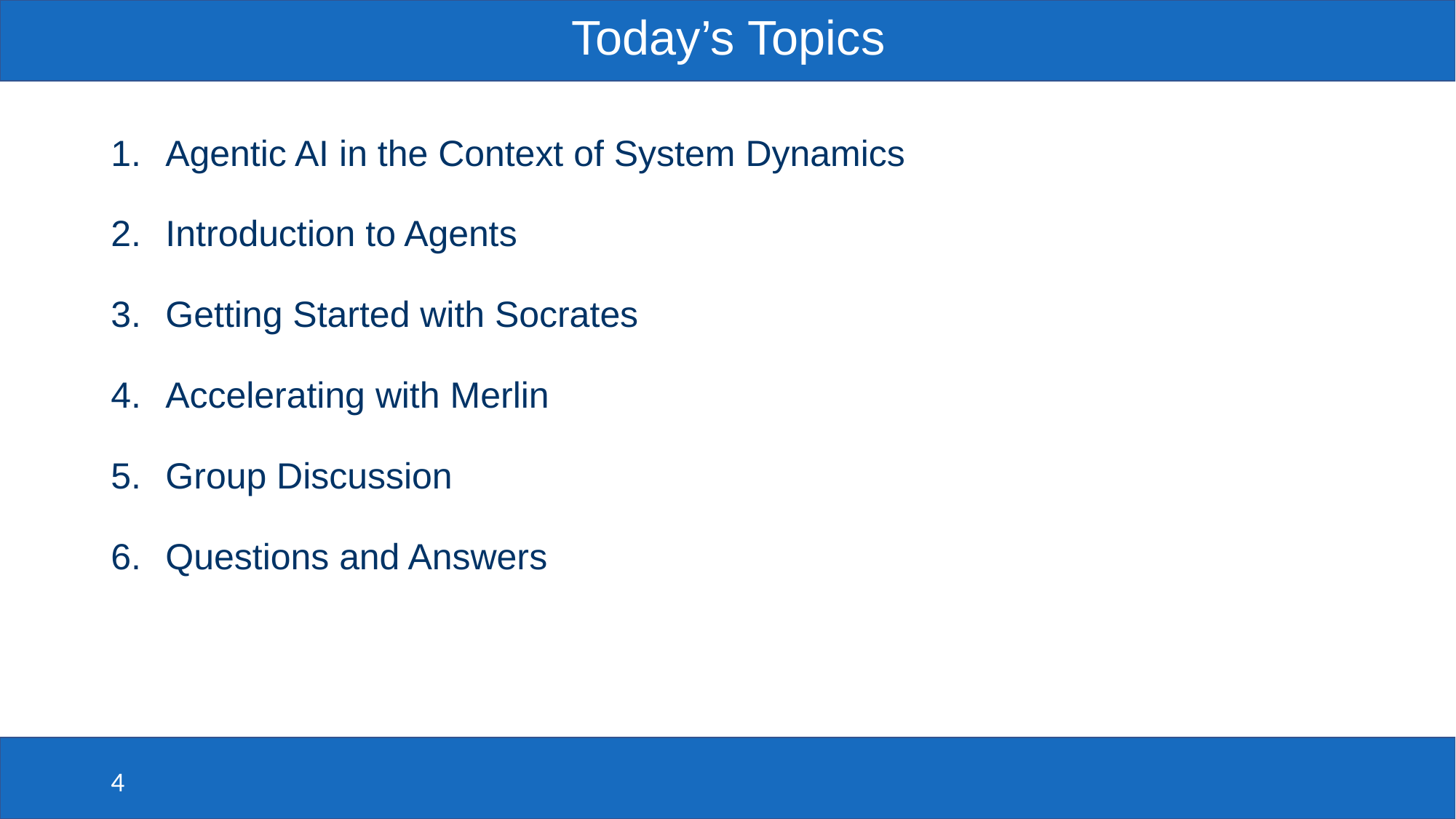

# Today’s Topics
Agentic AI in the Context of System Dynamics
Introduction to Agents
Getting Started with Socrates
Accelerating with Merlin
Group Discussion
Questions and Answers

4